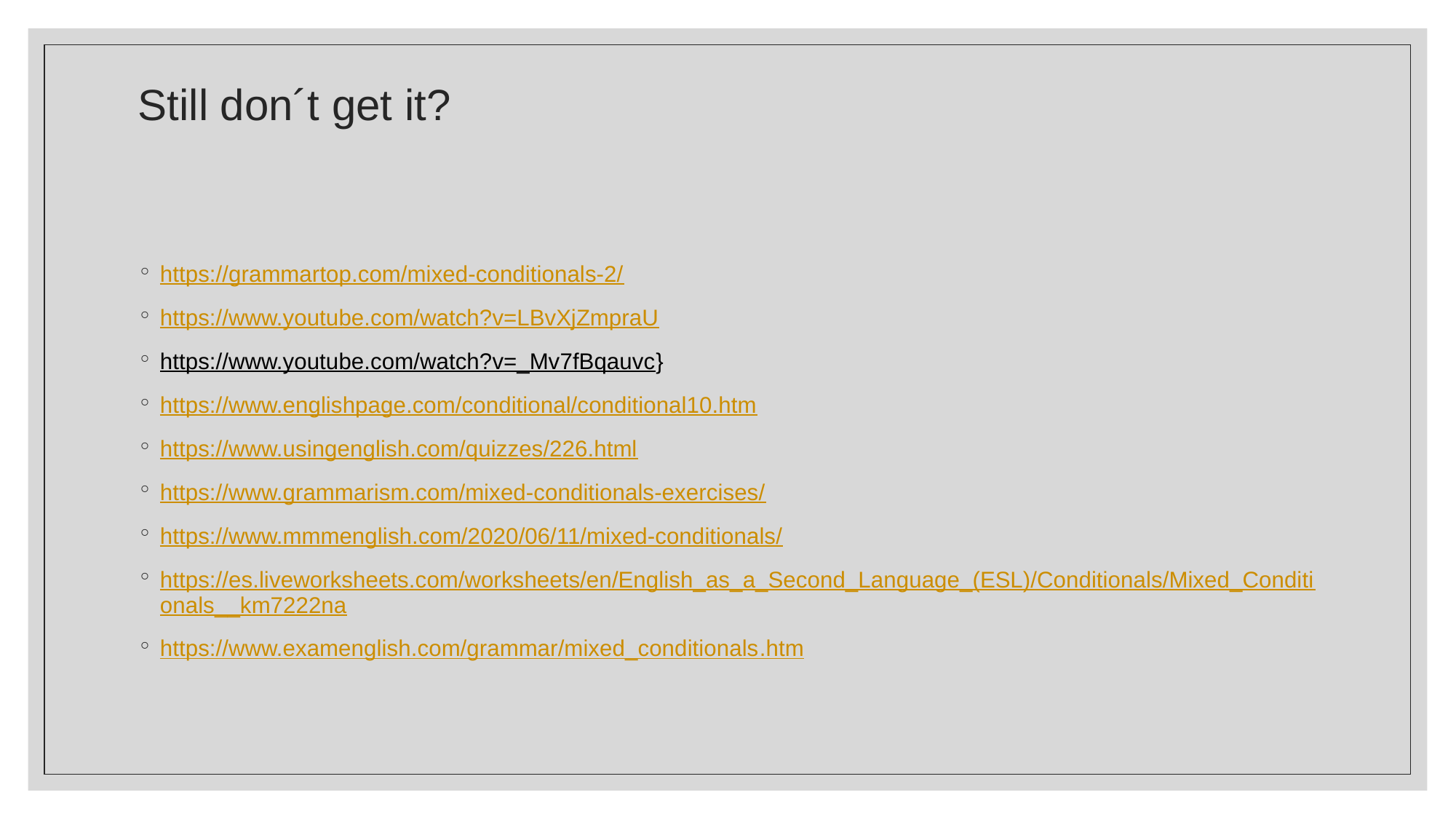

# Still don´t get it?
https://grammartop.com/mixed-conditionals-2/
https://www.youtube.com/watch?v=LBvXjZmpraU
https://www.youtube.com/watch?v=_Mv7fBqauvc}
https://www.englishpage.com/conditional/conditional10.htm
https://www.usingenglish.com/quizzes/226.html
https://www.grammarism.com/mixed-conditionals-exercises/
https://www.mmmenglish.com/2020/06/11/mixed-conditionals/
https://es.liveworksheets.com/worksheets/en/English_as_a_Second_Language_(ESL)/Conditionals/Mixed_Conditionals__km7222na
https://www.examenglish.com/grammar/mixed_conditionals.htm